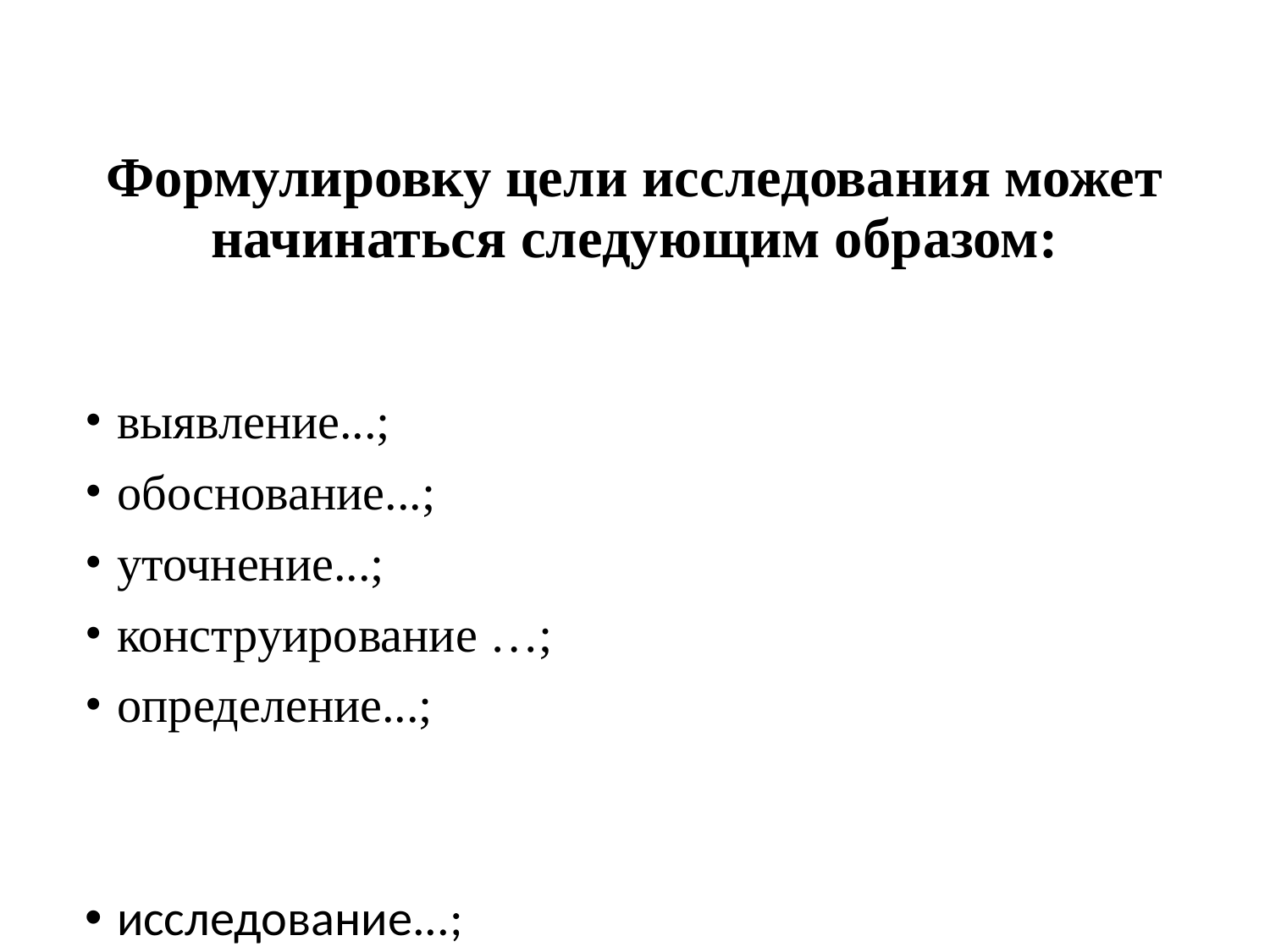

# Формулировку цели исследования может начинаться следующим образом:
выявление...;
обоснование...;
уточнение...;
конструирование …;
определение...;

исследование...;
обобщение…;
описание…;
создание…;
формирование …